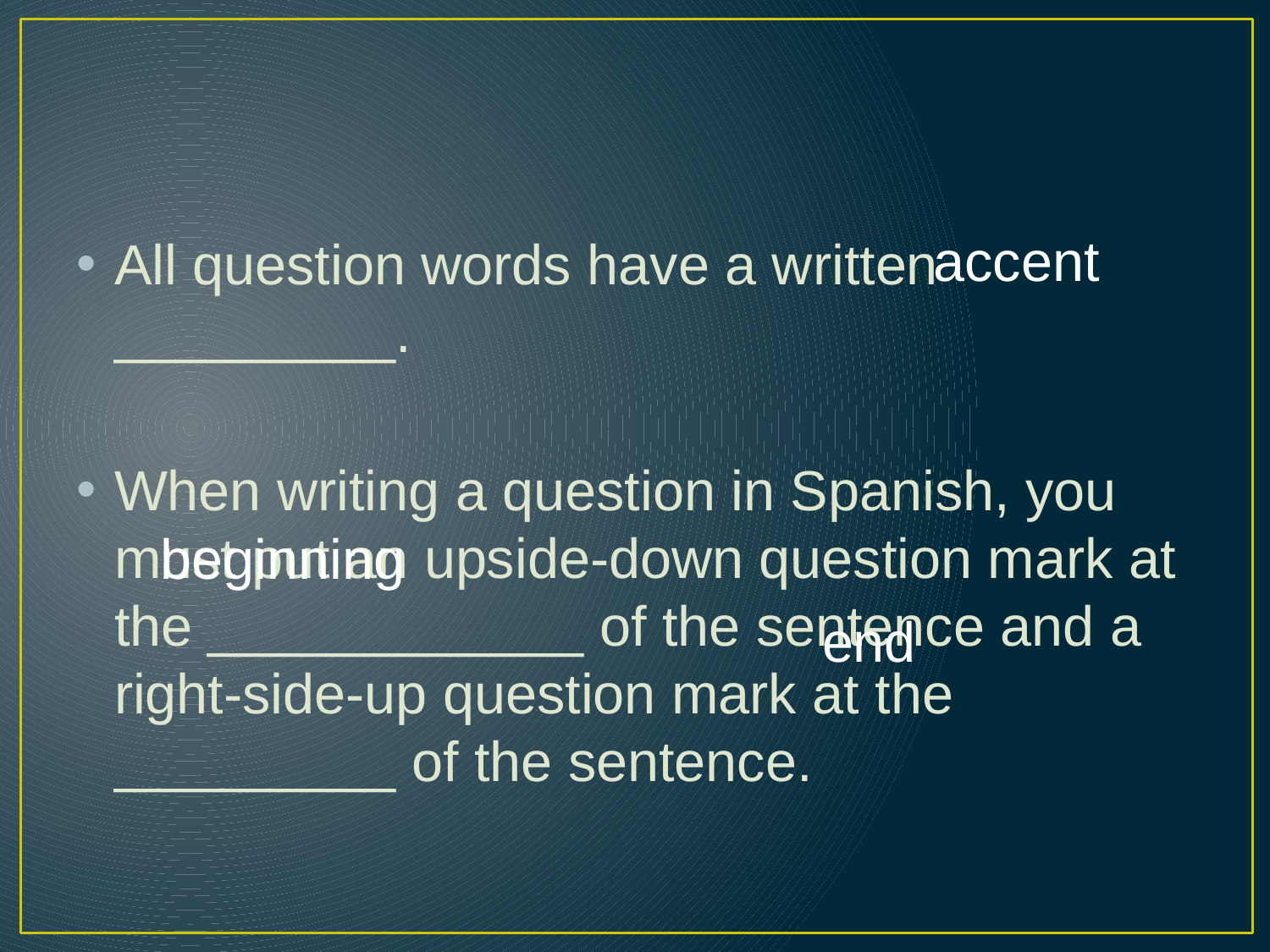

#
accent
All question words have a written _________.

When writing a question in Spanish, you must put an upside-down question mark at the ____________ of the sentence and a right-side-up question mark at the _________ of the sentence.
beginning
end